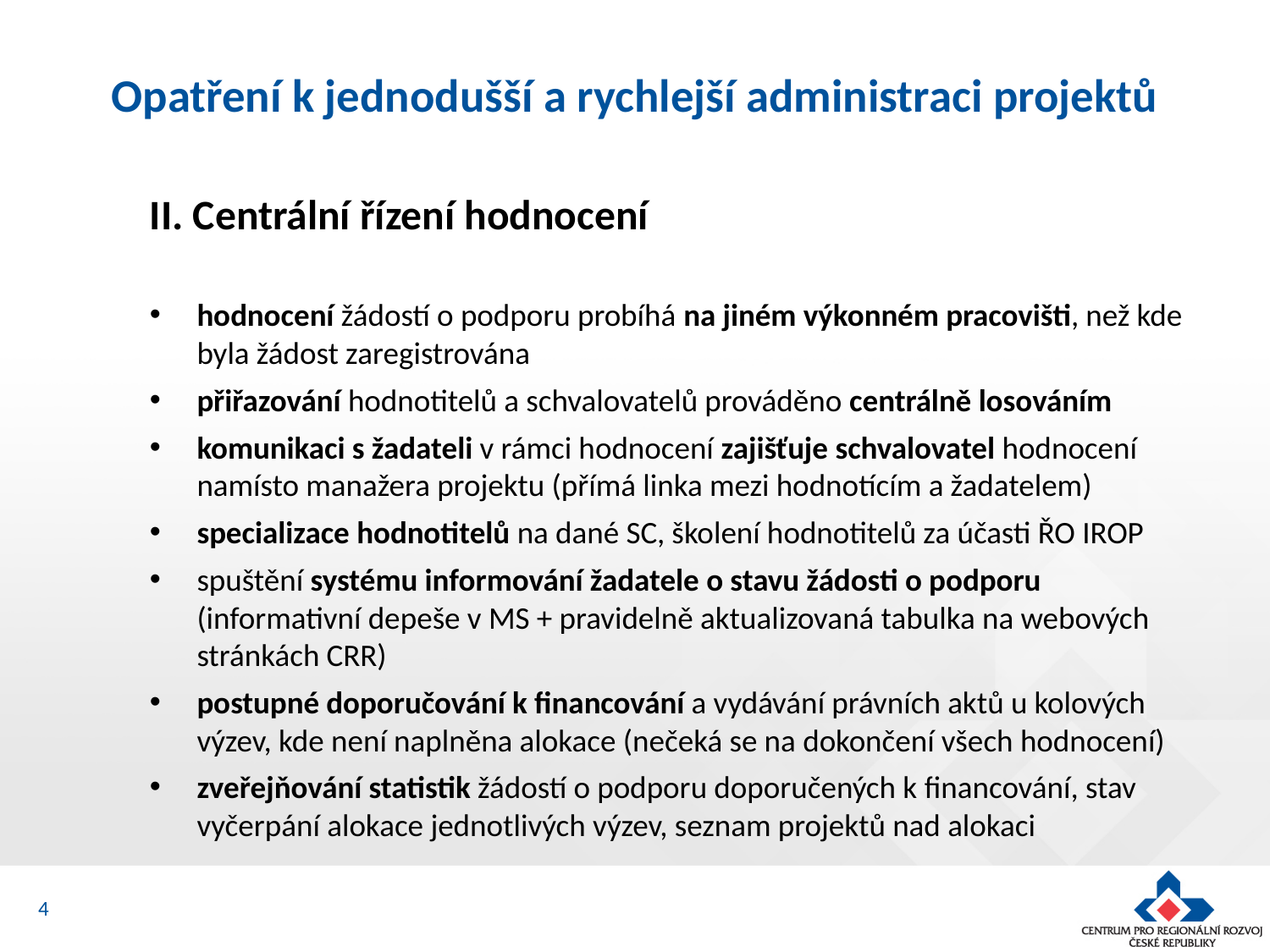

# Opatření k jednodušší a rychlejší administraci projektů
II. Centrální řízení hodnocení

hodnocení žádostí o podporu probíhá na jiném výkonném pracovišti, než kde byla žádost zaregistrována
přiřazování hodnotitelů a schvalovatelů prováděno centrálně losováním
komunikaci s žadateli v rámci hodnocení zajišťuje schvalovatel hodnocení namísto manažera projektu (přímá linka mezi hodnotícím a žadatelem)
specializace hodnotitelů na dané SC, školení hodnotitelů za účasti ŘO IROP
spuštění systému informování žadatele o stavu žádosti o podporu (informativní depeše v MS + pravidelně aktualizovaná tabulka na webových stránkách CRR)
postupné doporučování k financování a vydávání právních aktů u kolových výzev, kde není naplněna alokace (nečeká se na dokončení všech hodnocení)
zveřejňování statistik žádostí o podporu doporučených k financování, stav vyčerpání alokace jednotlivých výzev, seznam projektů nad alokaci

4